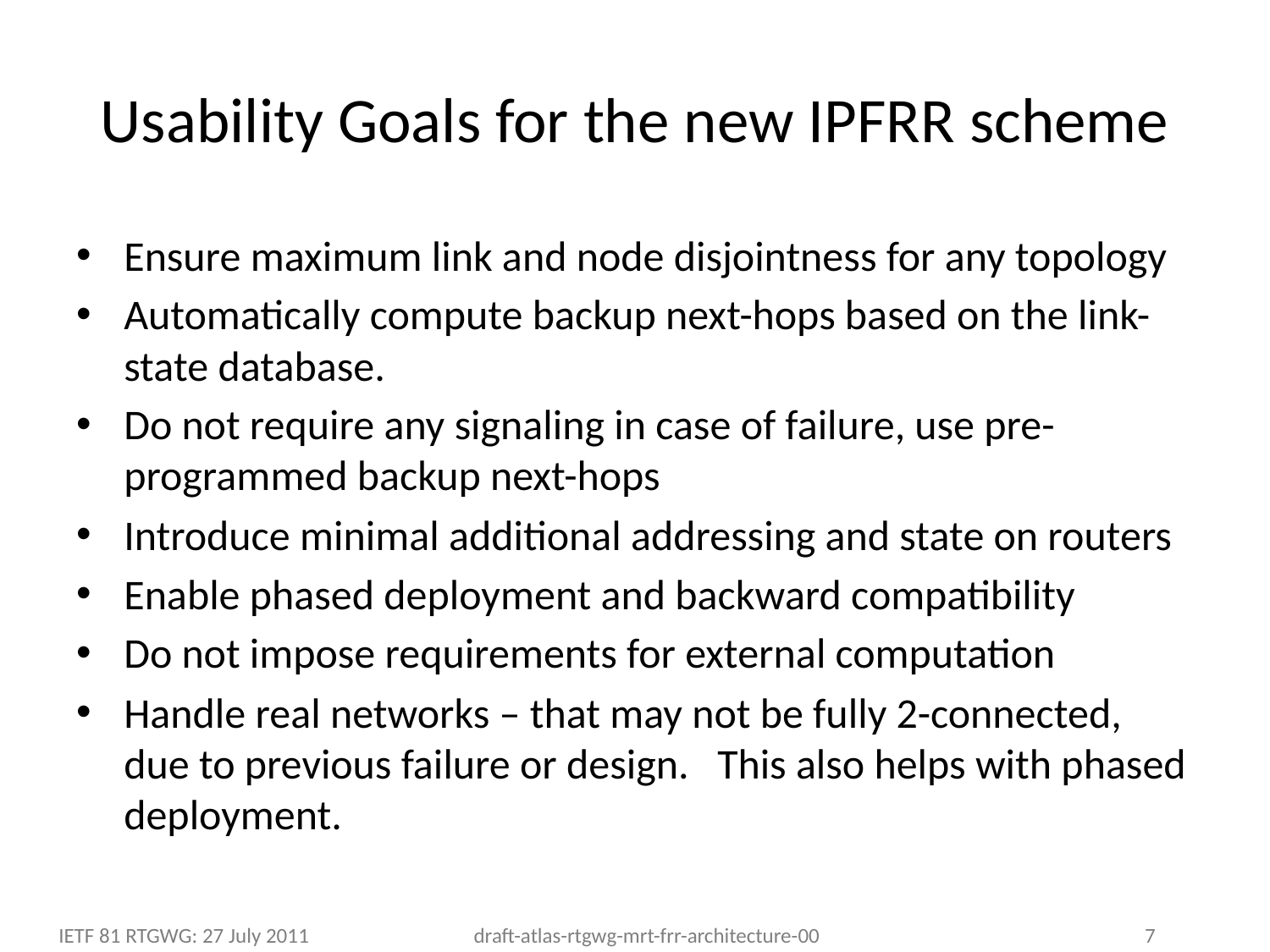

# Usability Goals for the new IPFRR scheme
Ensure maximum link and node disjointness for any topology
Automatically compute backup next-hops based on the link-state database.
Do not require any signaling in case of failure, use pre-programmed backup next-hops
Introduce minimal additional addressing and state on routers
Enable phased deployment and backward compatibility
Do not impose requirements for external computation
Handle real networks – that may not be fully 2-connected, due to previous failure or design.   This also helps with phased deployment.